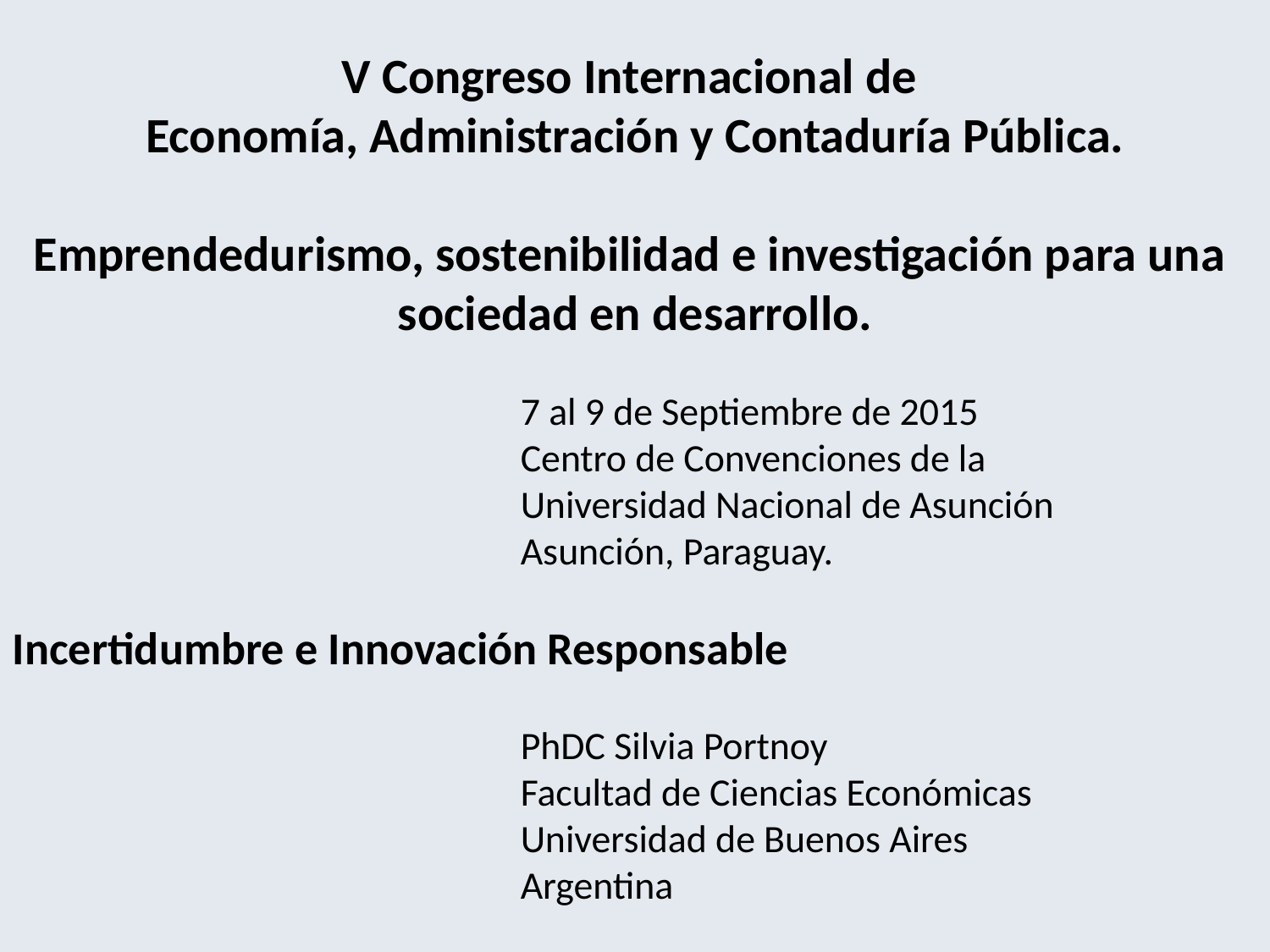

V Congreso Internacional de
Economía, Administración y Contaduría Pública.

Emprendedurismo, sostenibilidad e investigación para una
sociedad en desarrollo.

				7 al 9 de Septiembre de 2015
				Centro de Convenciones de la
				Universidad Nacional de Asunción
				Asunción, Paraguay.

Incertidumbre e Innovación Responsable

PhDC Silvia Portnoy
Facultad de Ciencias Económicas
Universidad de Buenos Aires
Argentina